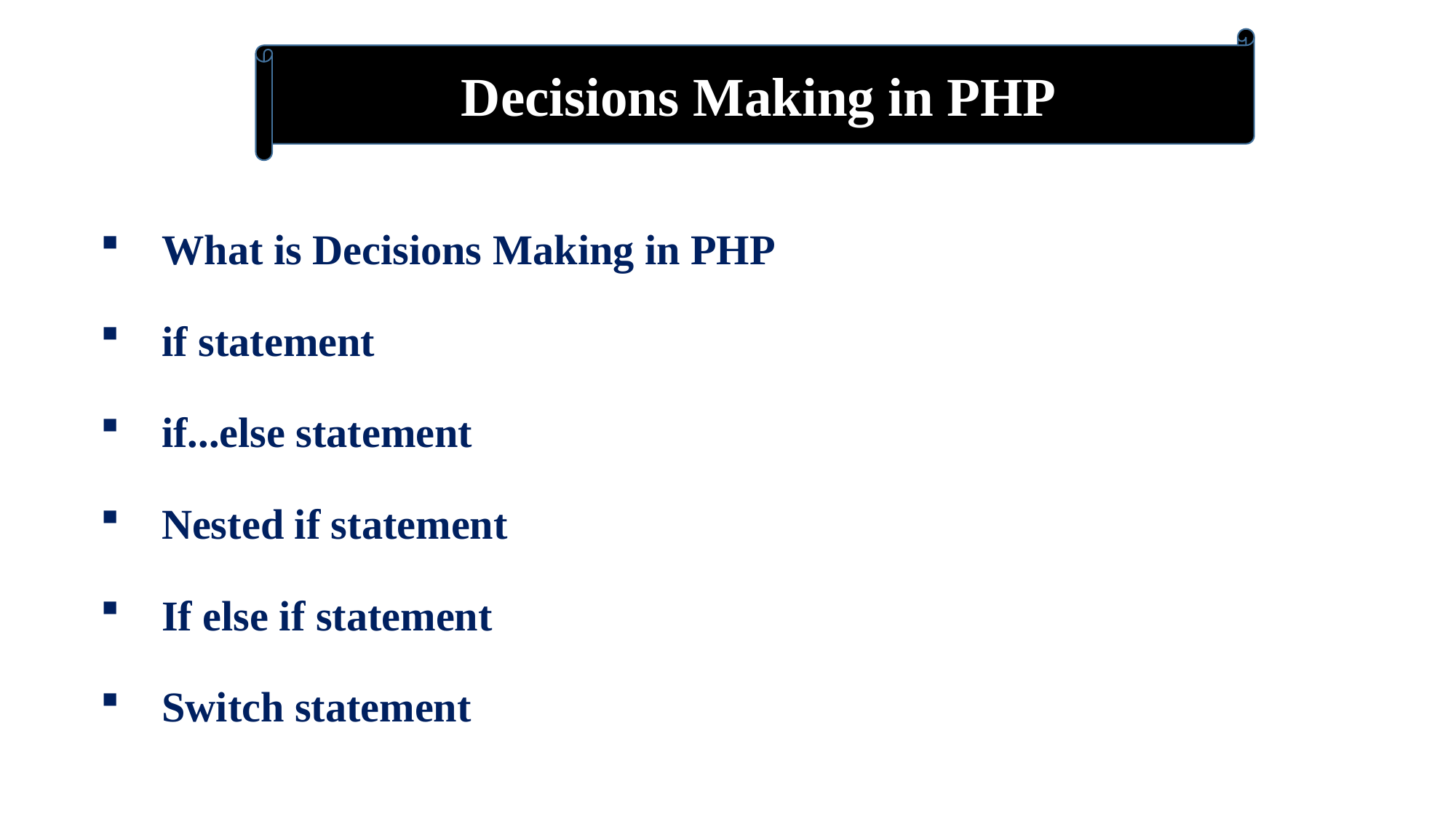

Decisions Making in PHP
What is Decisions Making in PHP
if statement
if...else statement
Nested if statement
If else if statement
Switch statement